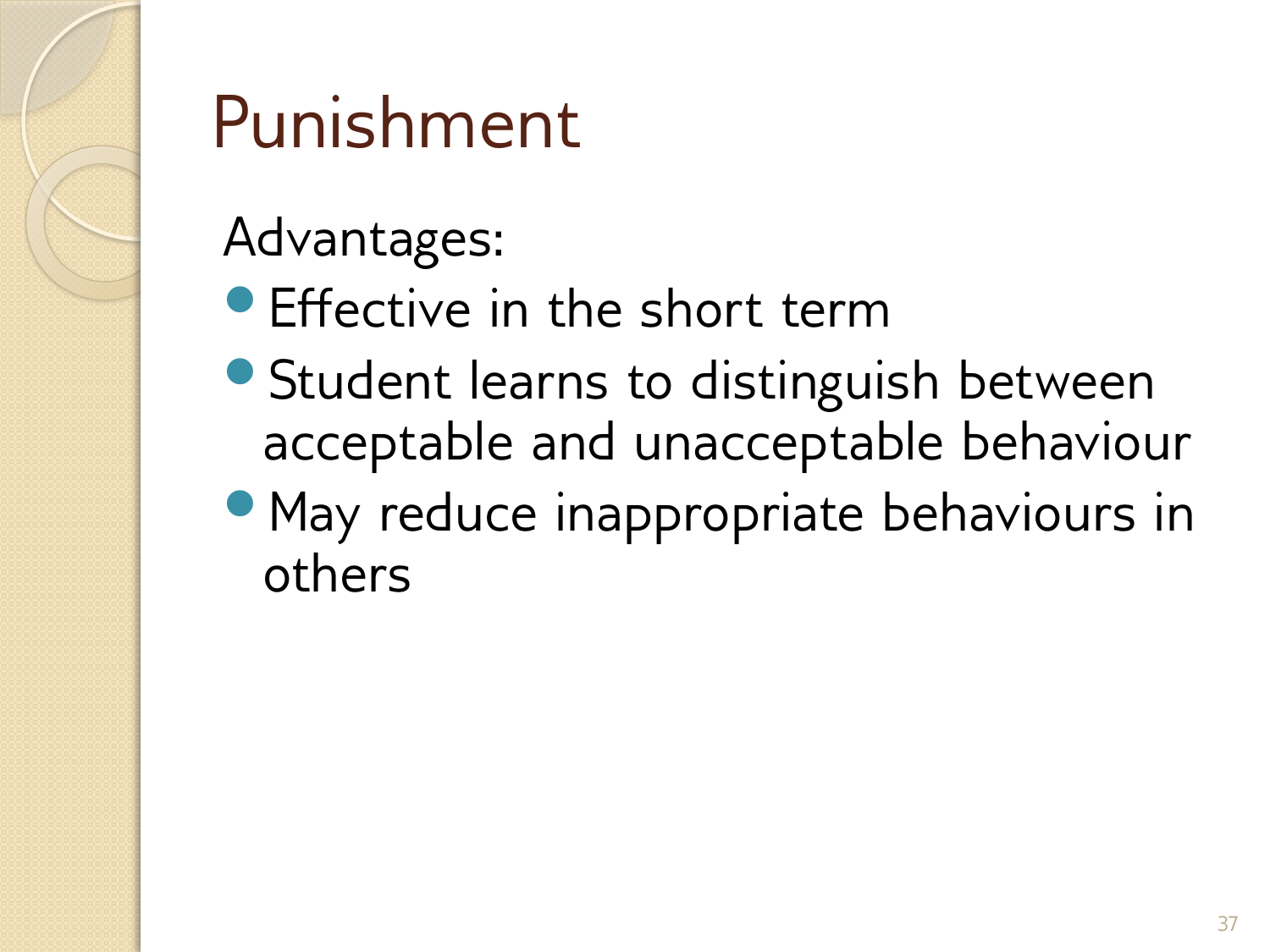

# Punishment
Advantages:
Effective in the short term
Student learns to distinguish between acceptable and unacceptable behaviour
May reduce inappropriate behaviours in others
37